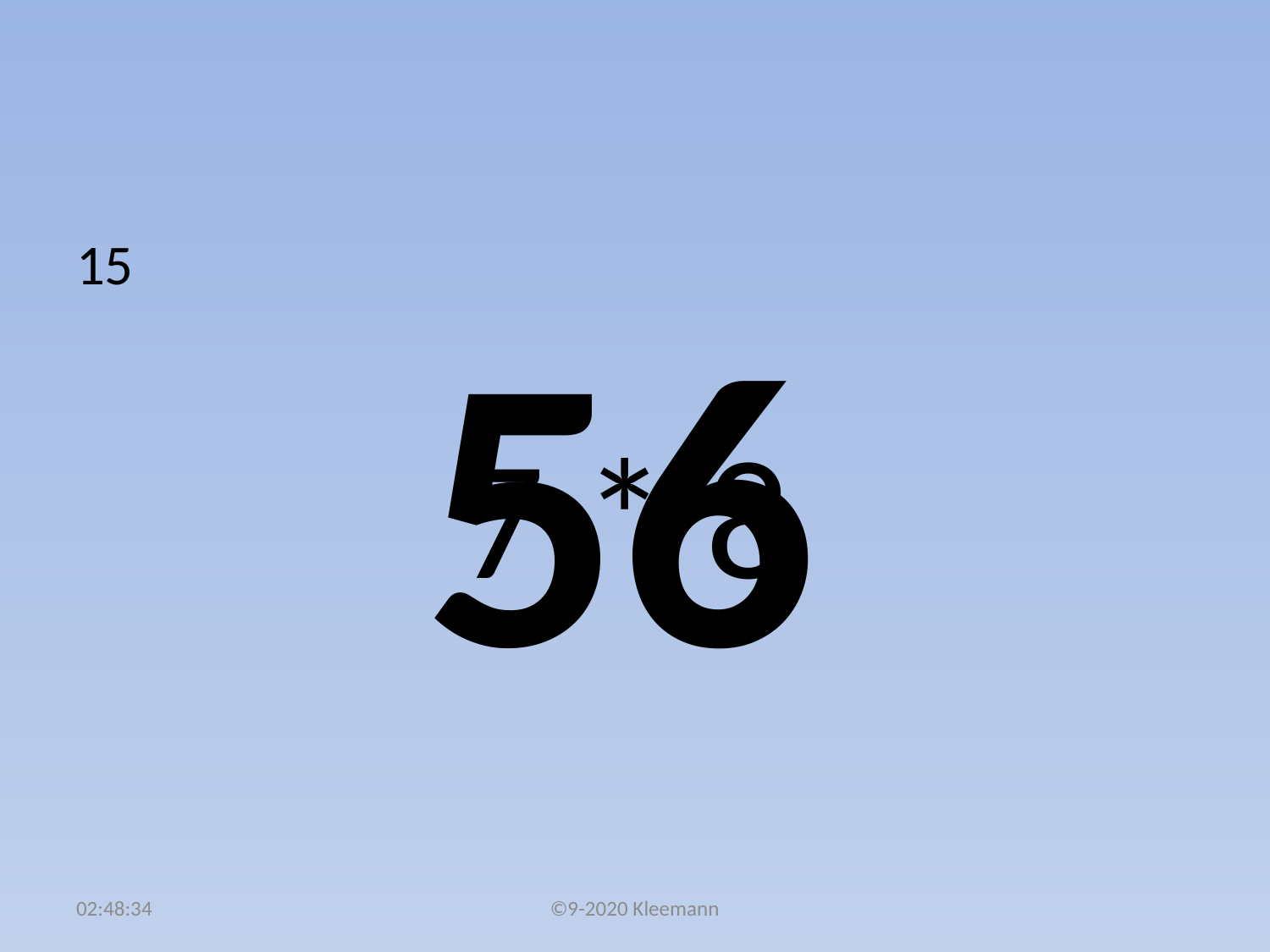

#
15

          7 * 8
56
02:48:34
©9-2020 Kleemann